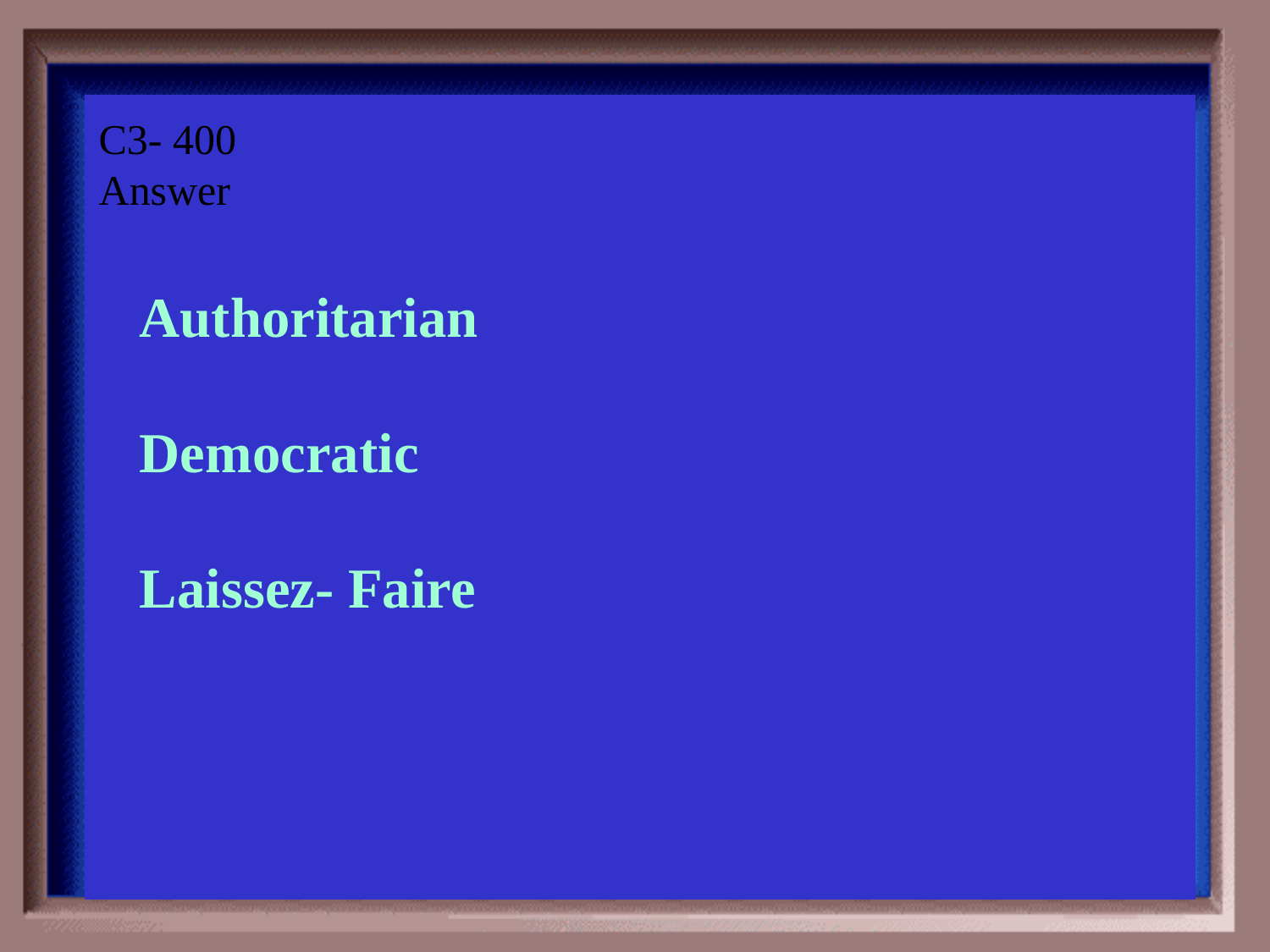

Category #3 $500 Question

C3- 400
Answer
Authoritarian

Democratic

Laissez- Faire